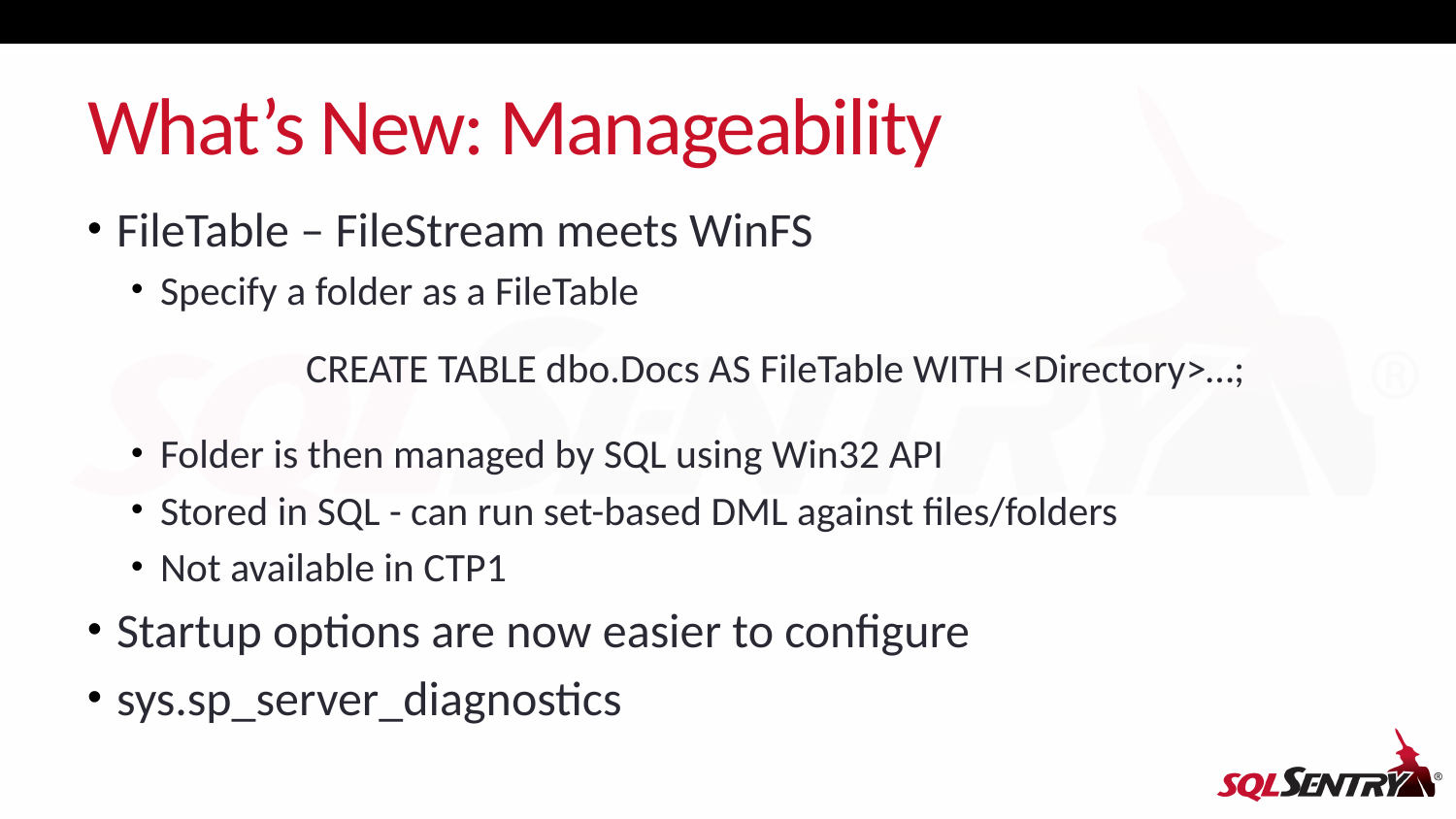

# What’s New: Manageability
FileTable – FileStream meets WinFS
Specify a folder as a FileTable
	CREATE TABLE dbo.Docs AS FileTable WITH <Directory>…;
Folder is then managed by SQL using Win32 API
Stored in SQL - can run set-based DML against files/folders
Not available in CTP1
Startup options are now easier to configure
sys.sp_server_diagnostics